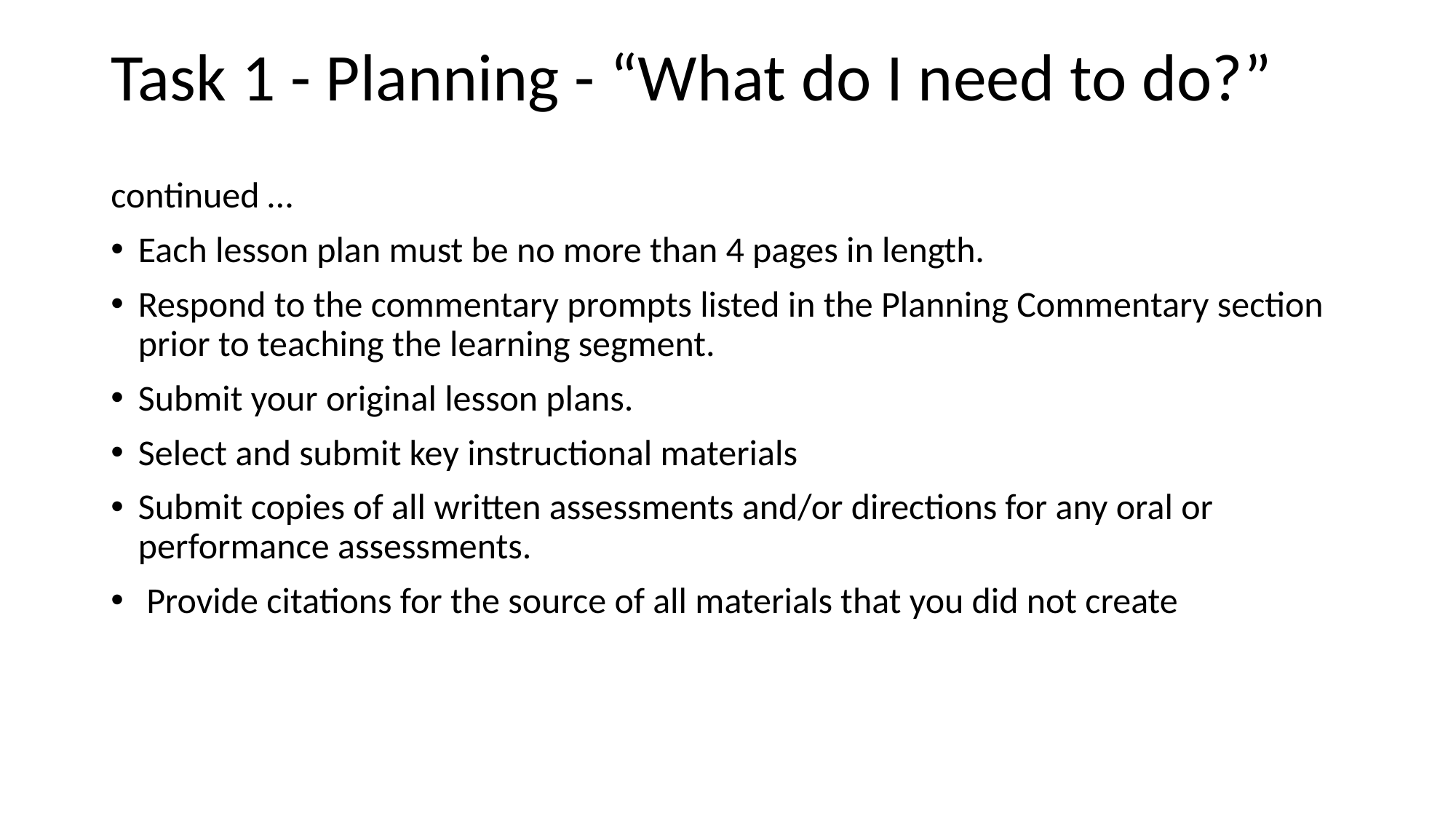

# Task 1 - Planning - “What do I need to do?”
continued …
Each lesson plan must be no more than 4 pages in length.
Respond to the commentary prompts listed in the Planning Commentary section prior to teaching the learning segment.
Submit your original lesson plans.
Select and submit key instructional materials
Submit copies of all written assessments and/or directions for any oral or performance assessments.
 Provide citations for the source of all materials that you did not create